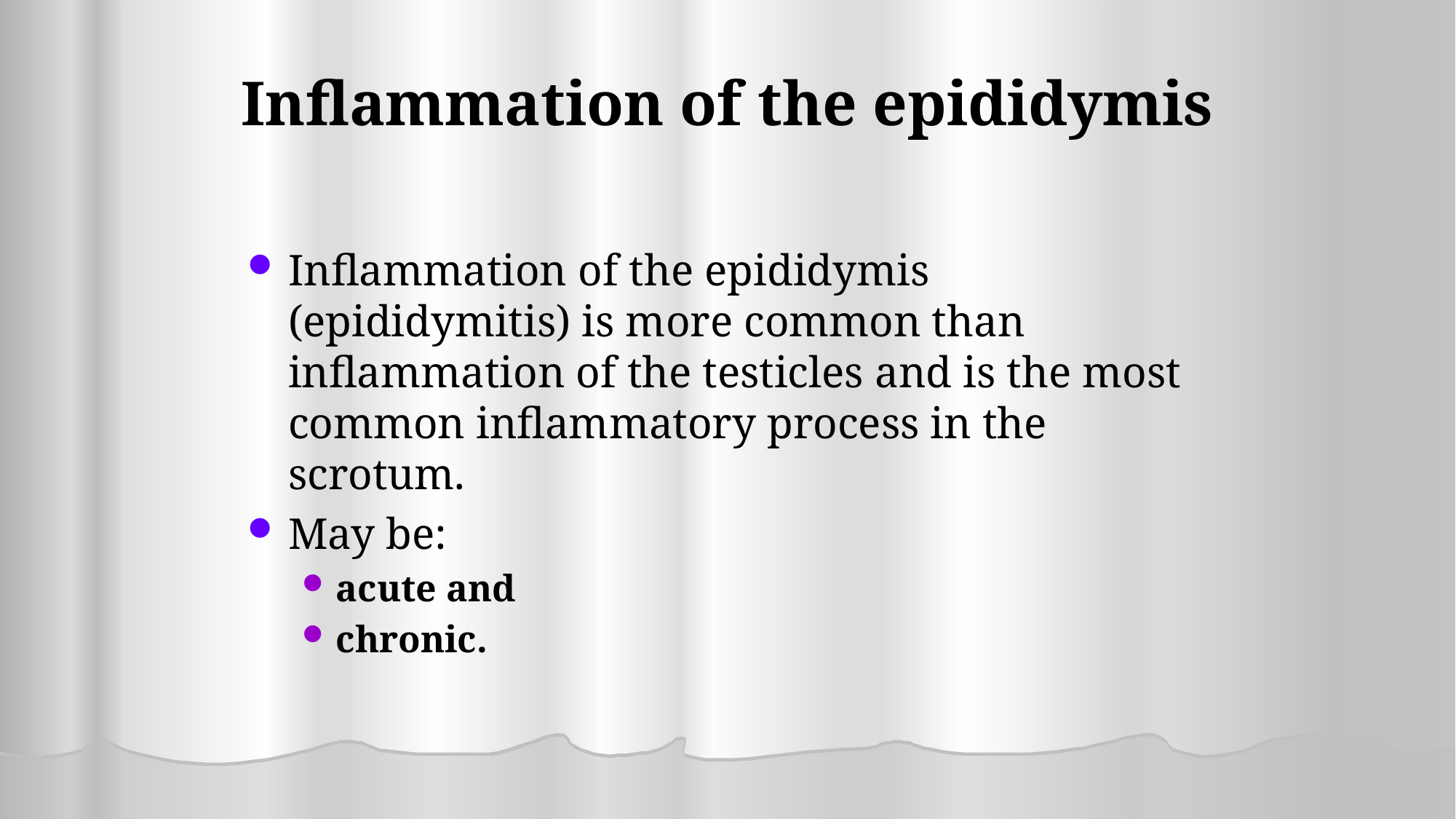

# Inflammation of the epididymis

Inflammation of the epididymis (epididymitis) is more common than inflammation of the testicles and is the most common inflammatory process in the scrotum.
May be:
acute and
chronic.